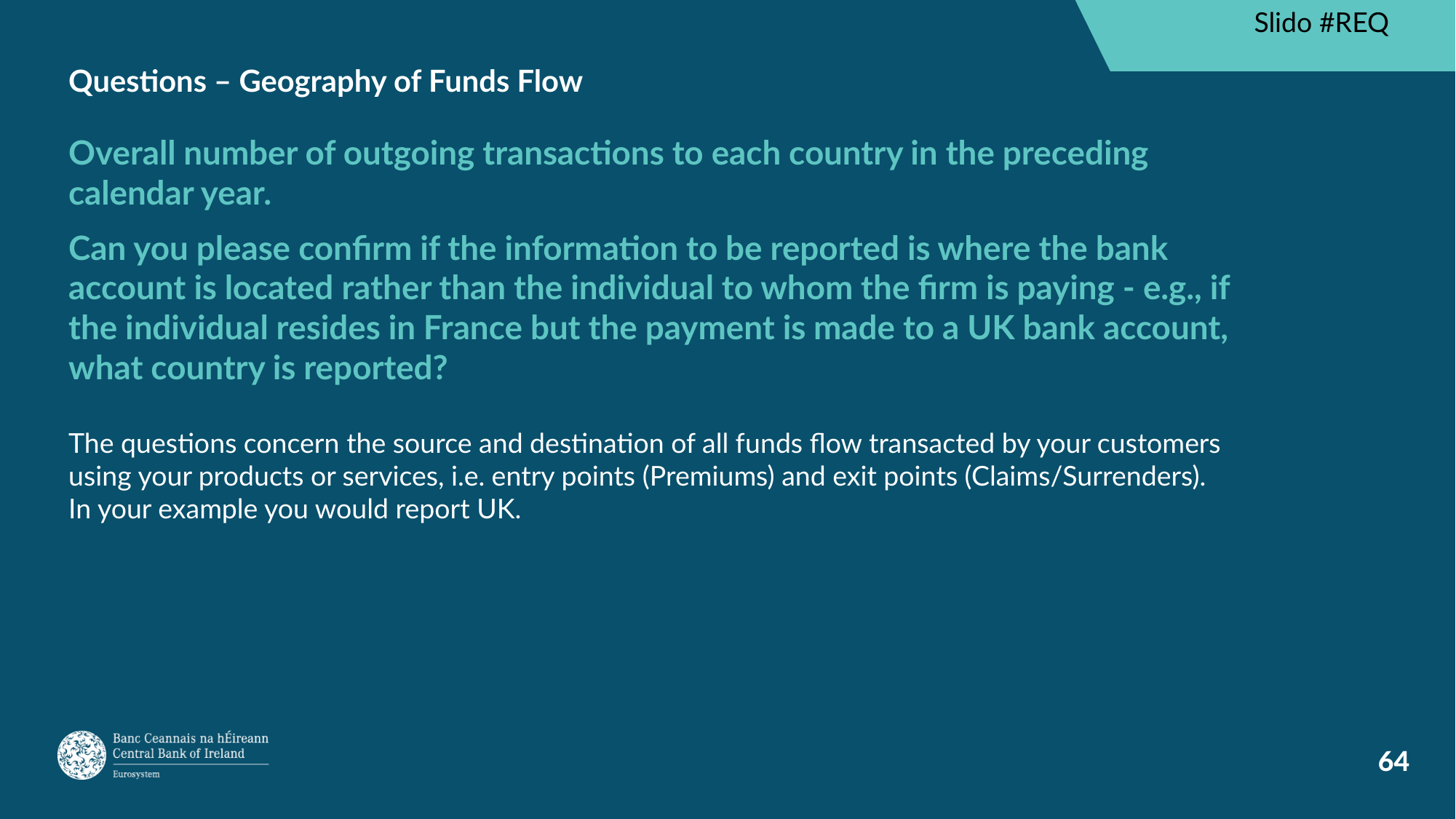

Slido #REQ
# Questions – Geography of Funds Flow
Overall number of outgoing transactions to each country in the preceding calendar year.
Can you please confirm if the information to be reported is where the bank account is located rather than the individual to whom the firm is paying - e.g., if the individual resides in France but the payment is made to a UK bank account, what country is reported?
The questions concern the source and destination of all funds flow transacted by your customers using your products or services, i.e. entry points (Premiums) and exit points (Claims/Surrenders). In your example you would report UK.